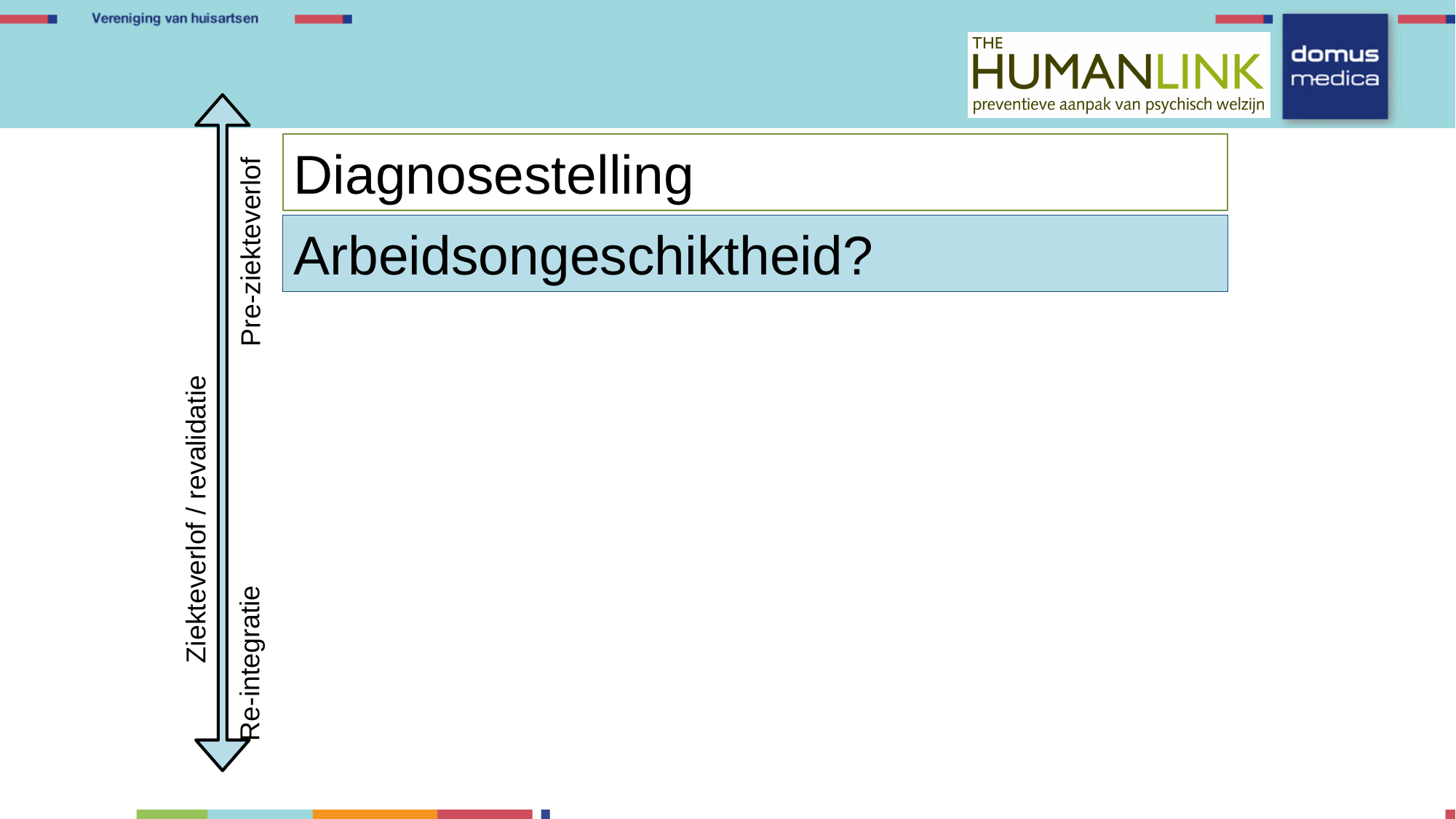

Diagnosestelling
Arbeidsongeschiktheid?
Pre-ziekteverlof

Ziekteverlof / revalidatie
Re-integratie